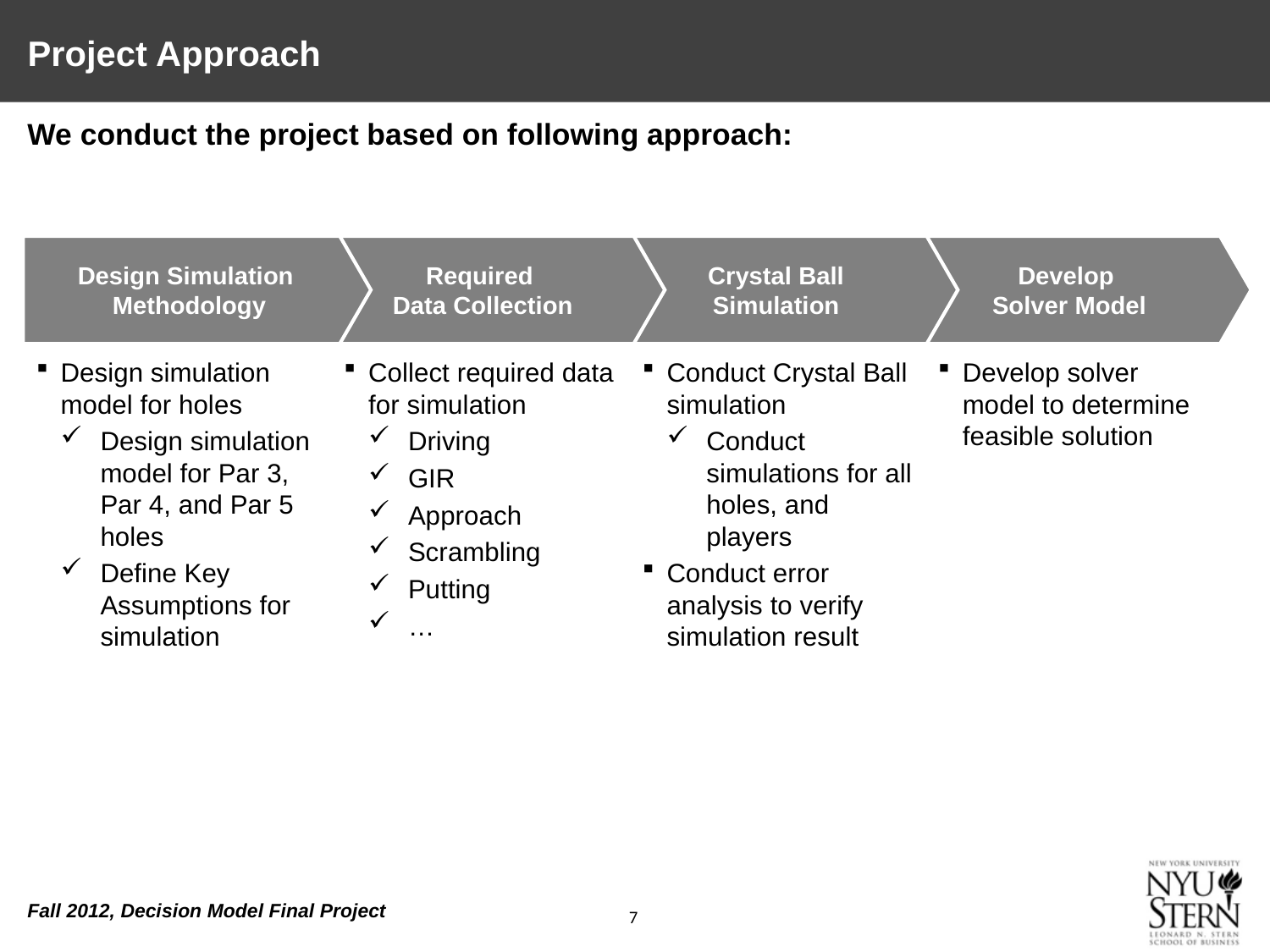

# Project Approach
We conduct the project based on following approach:
Design Simulation
Methodology
Required
Data Collection
Crystal Ball
Simulation
Develop
Solver Model
Design simulation model for holes
Design simulation model for Par 3, Par 4, and Par 5 holes
Define Key Assumptions for simulation

Collect required data for simulation
Driving
GIR
Approach
Scrambling
Putting
…
Conduct Crystal Ball simulation
Conduct simulations for all holes, and players
Conduct error analysis to verify simulation result

Develop solver model to determine feasible solution